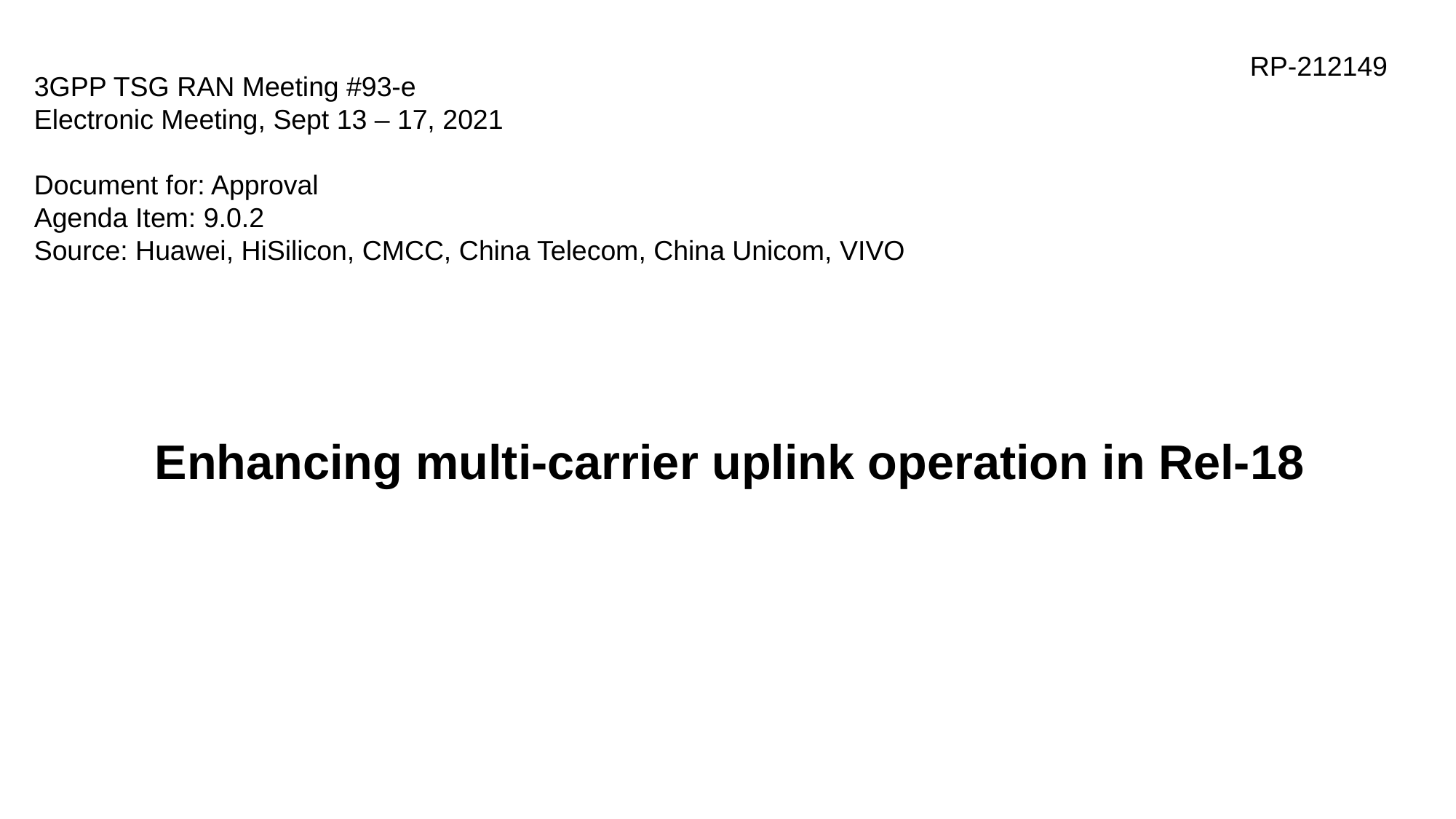

RP-212149
3GPP TSG RAN Meeting #93-e
Electronic Meeting, Sept 13 – 17, 2021

Document for: Approval
Agenda Item: 9.0.2
Source: Huawei, HiSilicon, CMCC, China Telecom, China Unicom, VIVO
# Enhancing multi-carrier uplink operation in Rel-18